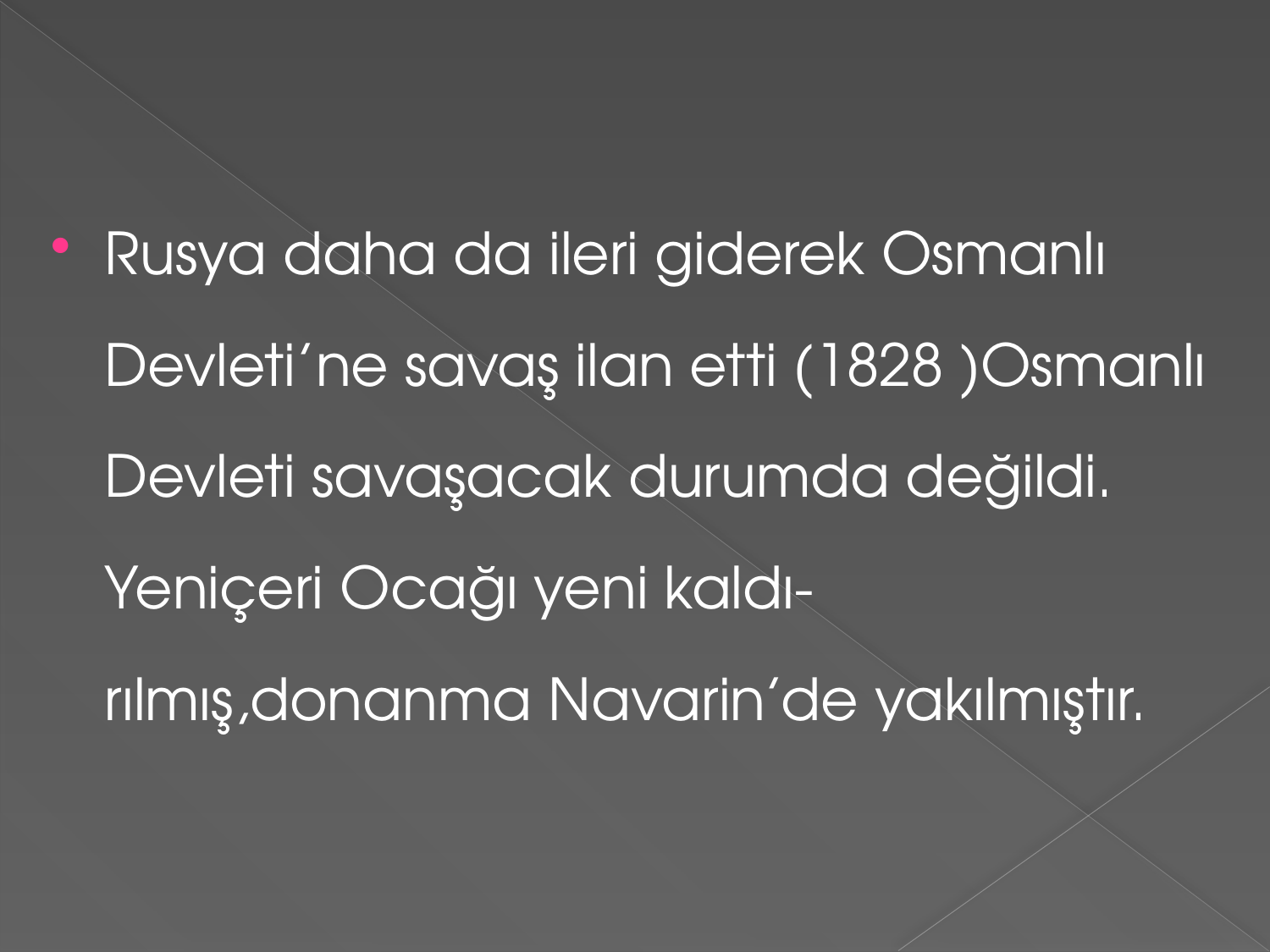

Rusya daha da ileri giderek Osmanlı Devleti’ne savaş ilan etti (1828 )Osmanlı Devleti savaşacak durumda değildi. Yeniçeri Ocağı yeni kaldı-rılmış,donanma Navarin’de yakılmıştır.